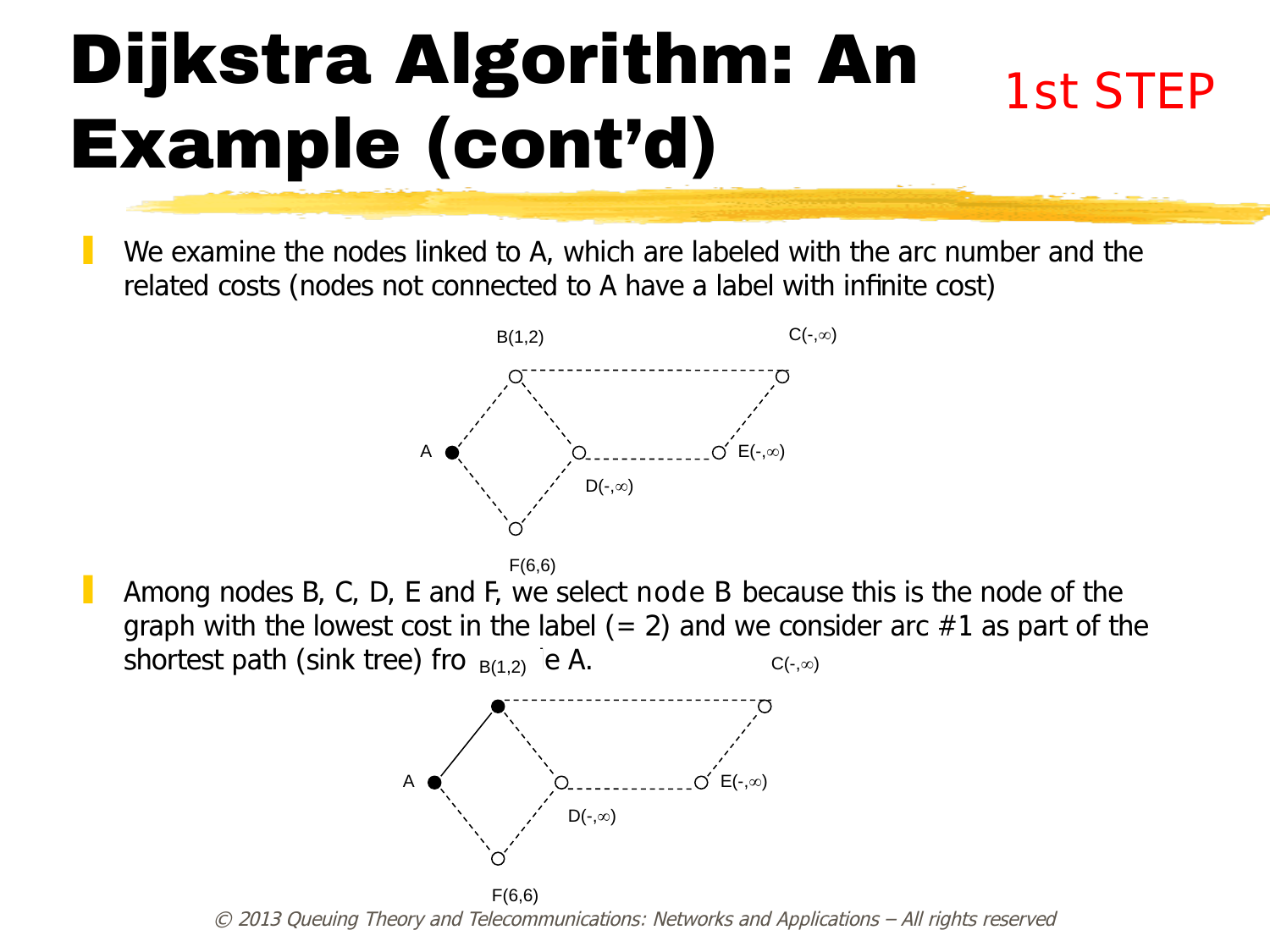

# Dijkstra Algorithm: An Example (cont’d)

1st STEP

We examine the nodes linked to A, which are labeled with the arc number and the related costs (nodes not connected to A have a label with infinite cost)

Among nodes B, C, D, E and F, we select node B because this is the node of the graph with the lowest cost in the label (= 2) and we consider arc #1 as part of the shortest path (sink tree) from node A.

C(-,∞)
B(1,2)

A
E(-,∞)

D(-,∞)

F(6,6)
C(-,∞)
B(1,2)

A
E(-,∞)

D(-,∞)

F(6,6)
© 2013 Queuing Theory and Telecommunications: Networks and Applications – All rights reserved